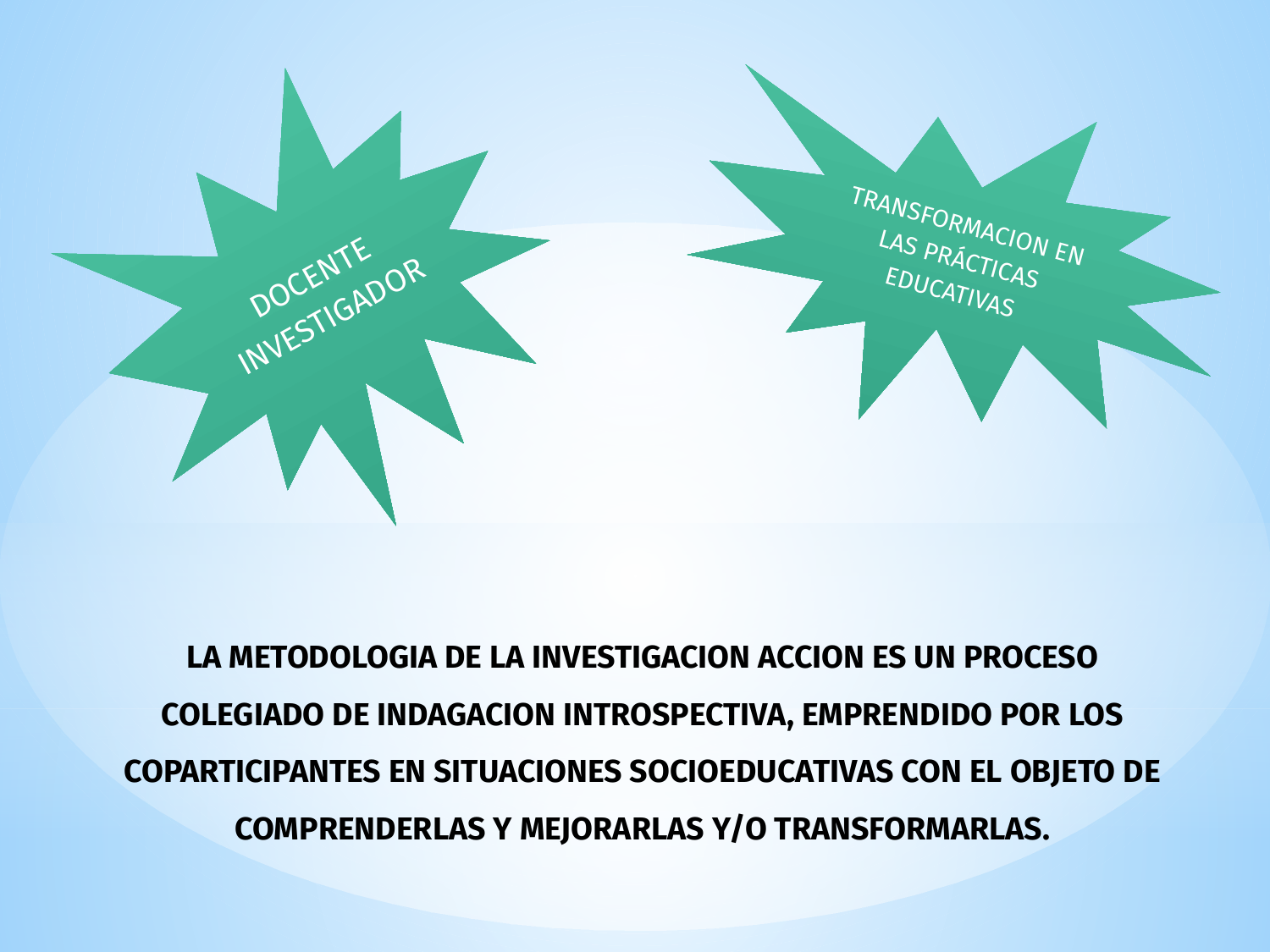

DOCENTE INVESTIGADOR

TRANSFORMACION EN LAS PRÁCTICAS EDUCATIVAS

LA METODOLOGIA DE LA INVESTIGACION ACCION ES UN PROCESO COLEGIADO DE INDAGACION INTROSPECTIVA, EMPRENDIDO POR LOS COPARTICIPANTES EN SITUACIONES SOCIOEDUCATIVAS CON EL OBJETO DE COMPRENDERLAS Y MEJORARLAS Y/O TRANSFORMARLAS.